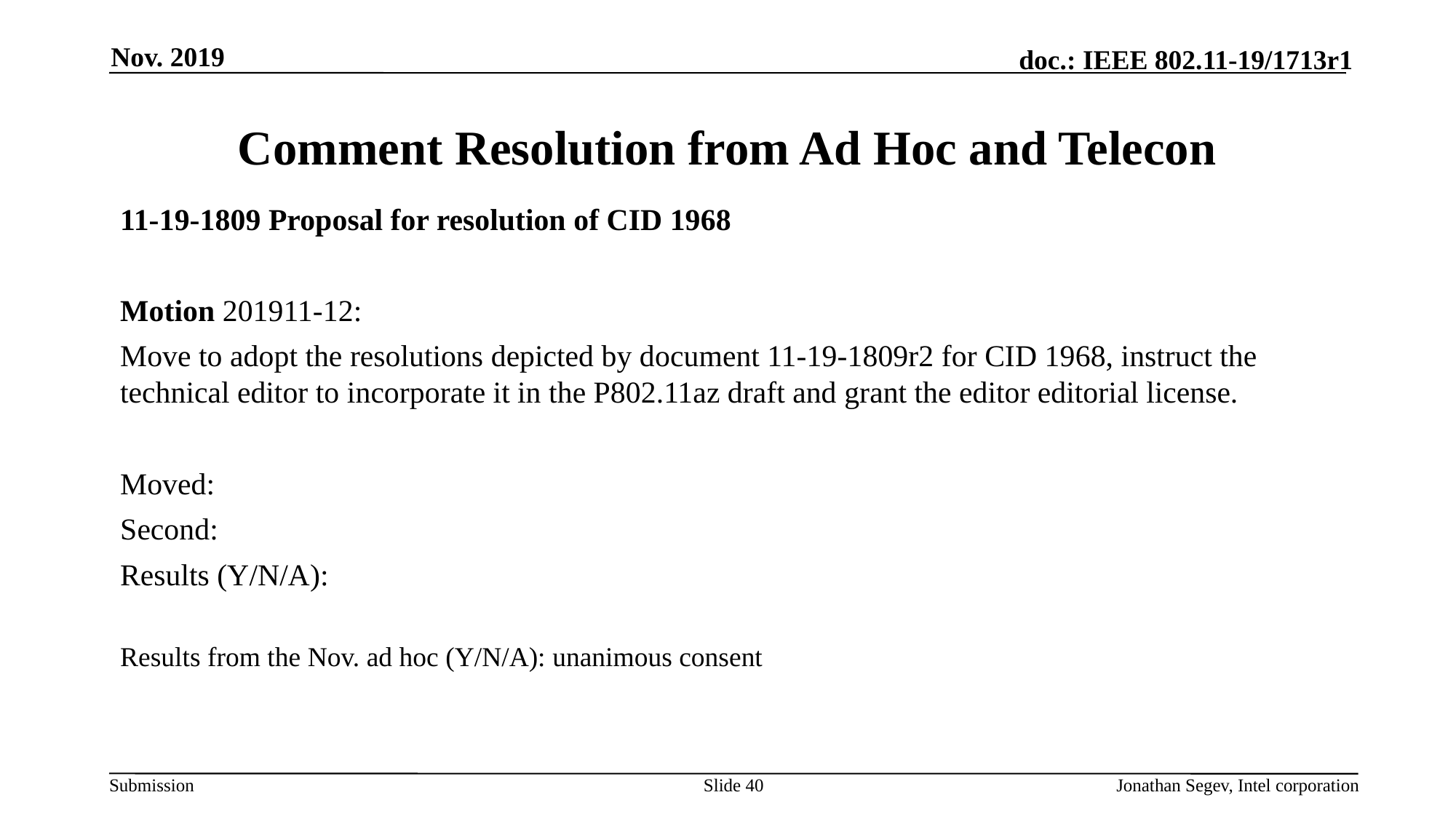

Nov. 2019
# Comment Resolution from Ad Hoc and Telecon
11-19-1809 Proposal for resolution of CID 1968

Motion 201911-12:
Move to adopt the resolutions depicted by document 11-19-1809r2 for CID 1968, instruct the technical editor to incorporate it in the P802.11az draft and grant the editor editorial license.

Moved:
Second:
Results (Y/N/A):

Results from the Nov. ad hoc (Y/N/A): unanimous consent
Slide 40
Jonathan Segev, Intel corporation